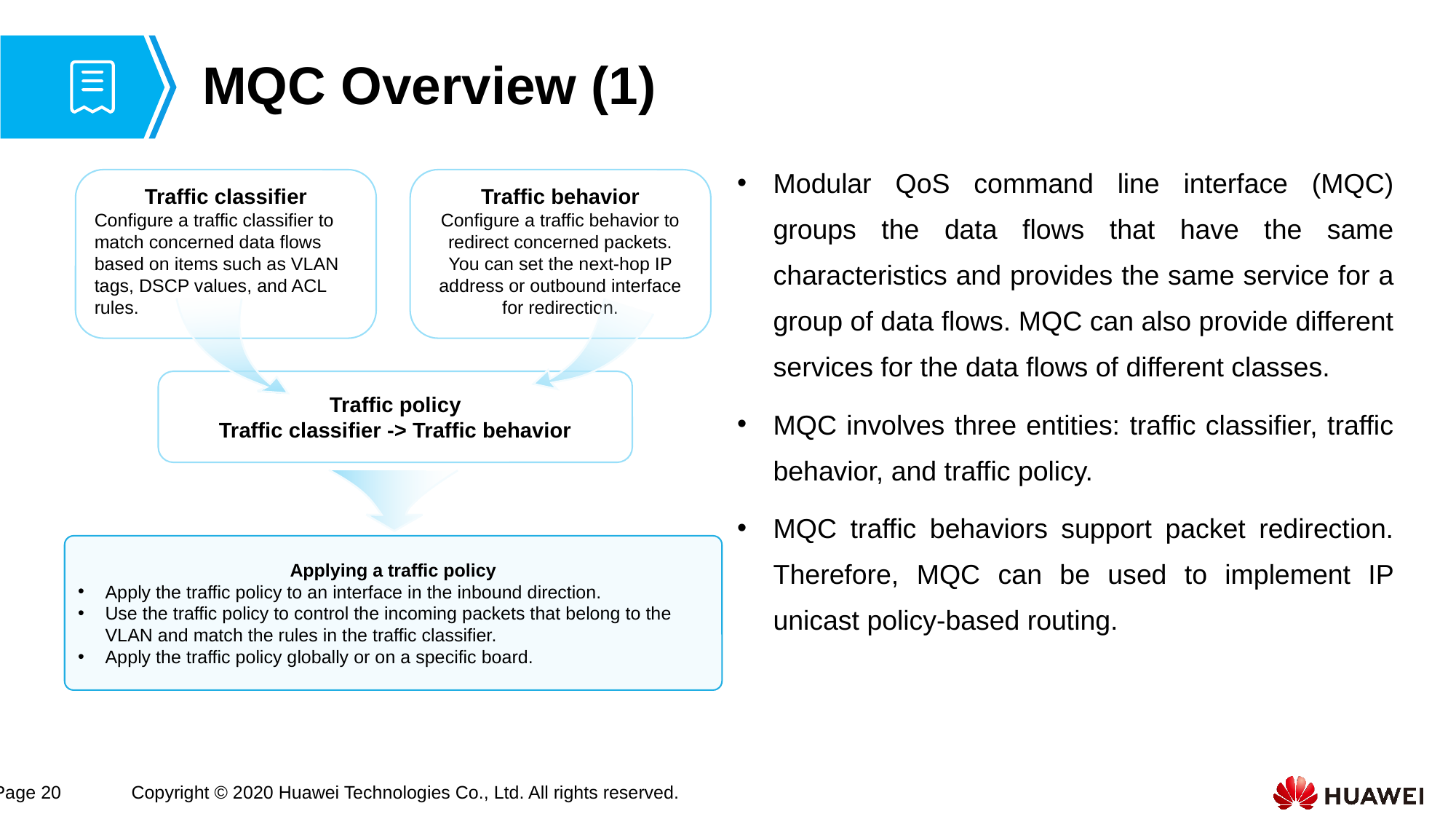

# MQC Overview (1)
Modular QoS command line interface (MQC) groups the data flows that have the same characteristics and provides the same service for a group of data flows. MQC can also provide different services for the data flows of different classes.
MQC involves three entities: traffic classifier, traffic behavior, and traffic policy.
MQC traffic behaviors support packet redirection. Therefore, MQC can be used to implement IP unicast policy-based routing.

Traffic classifier
Configure a traffic classifier to match concerned data flows based on items such as VLAN tags, DSCP values, and ACL rules.
Traffic behavior
Configure a traffic behavior to redirect concerned packets.
You can set the next-hop IP address or outbound interface for redirection.

Traffic policy
Traffic classifier -> Traffic behavior

Applying a traffic policy
Apply the traffic policy to an interface in the inbound direction.
Use the traffic policy to control the incoming packets that belong to the VLAN and match the rules in the traffic classifier.
Apply the traffic policy globally or on a specific board.